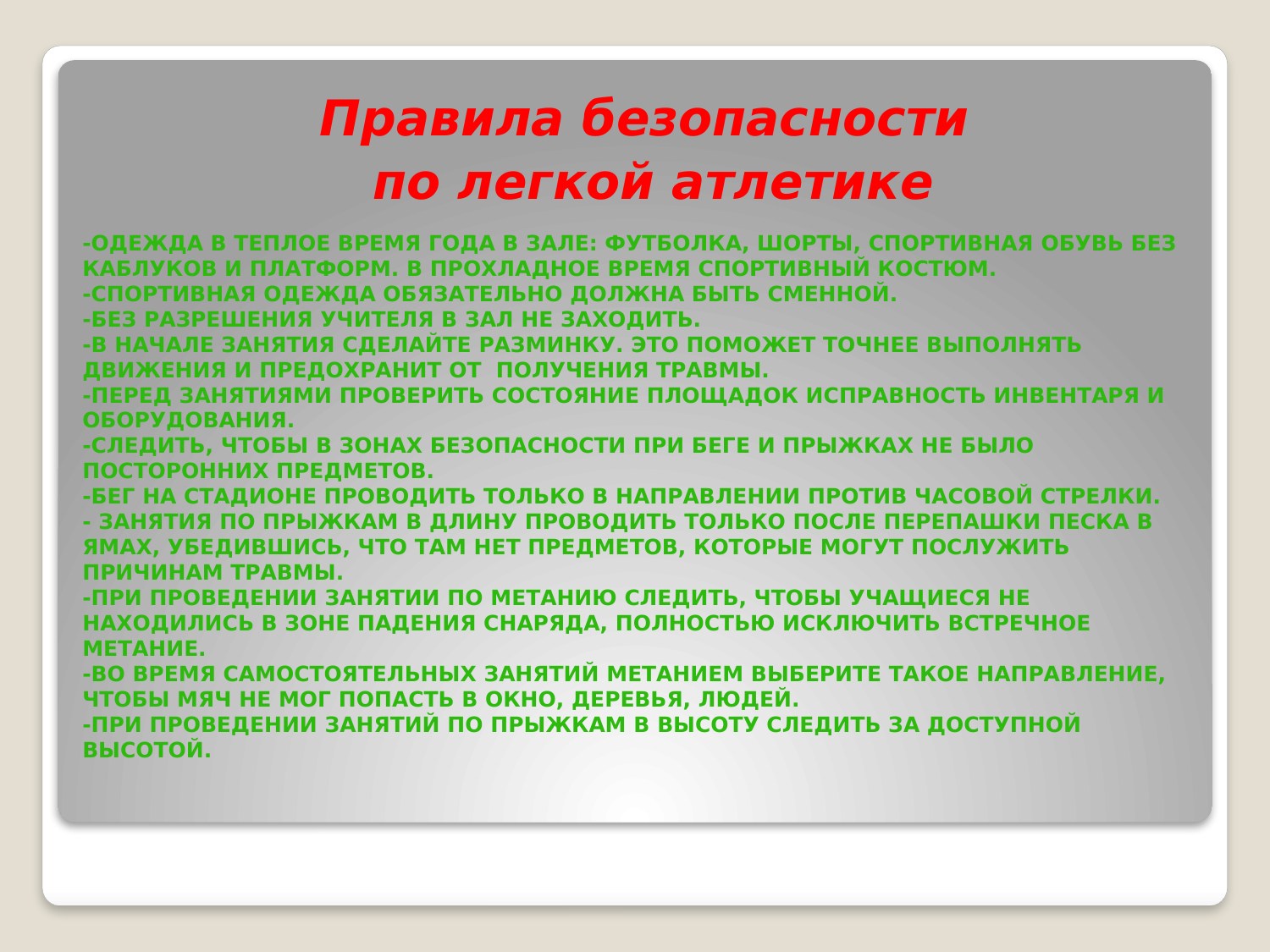

Правила безопасности
 по легкой атлетике
# -Одежда в теплое время года в зале: футболка, шорты, спортивная обувь без каблуков и платформ. В прохладное время спортивный костюм. -Спортивная одежда обязательно должна быть сменной. -Без разрешения учителя в зал не заходить. -В начале занятия сделайте разминку. Это поможет точнее выполнять движения и предохранит от  получения травмы. -Перед занятиями проверить состояние площадок исправность инвентаря и оборудования. -Следить, чтобы в зонах безопасности при беге и прыжках не было посторонних предметов. -Бег на стадионе проводить только в направлении против часовой стрелки. - Занятия по прыжкам в длину проводить только после перепашки песка в ямах, убедившись, что там нет предметов, которые могут послужить причинам травмы. -При проведении занятии по метанию следить, чтобы учащиеся не находились в зоне падения снаряда, полностью исключить встречное метание. -Во время самостоятельных занятий метанием выберите такое направление, чтобы мяч не мог попасть в окно, деревья, людей. -При проведении занятий по прыжкам в высоту следить за доступной высотой.